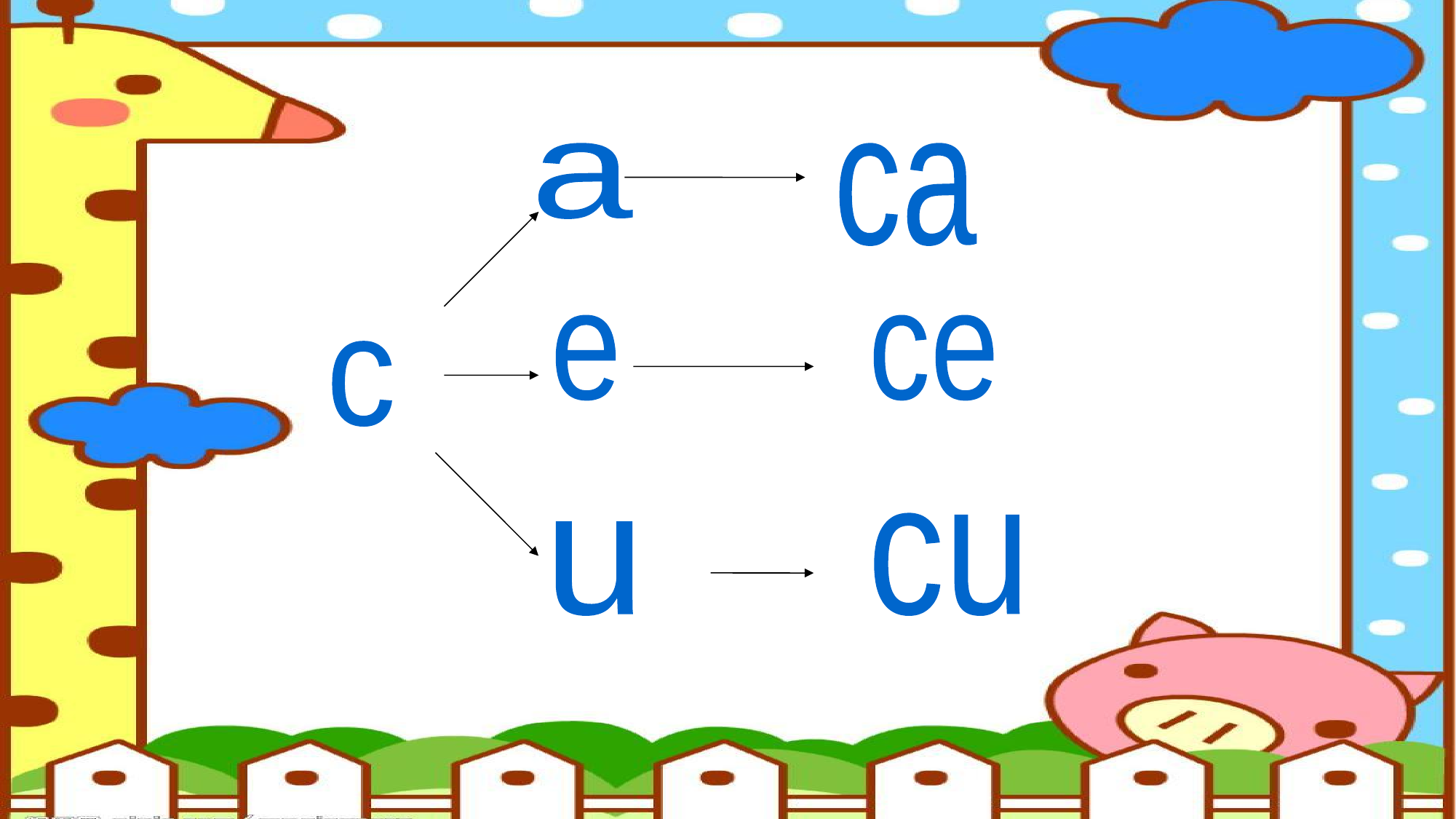

a
ca

e
ce
c

cu
u